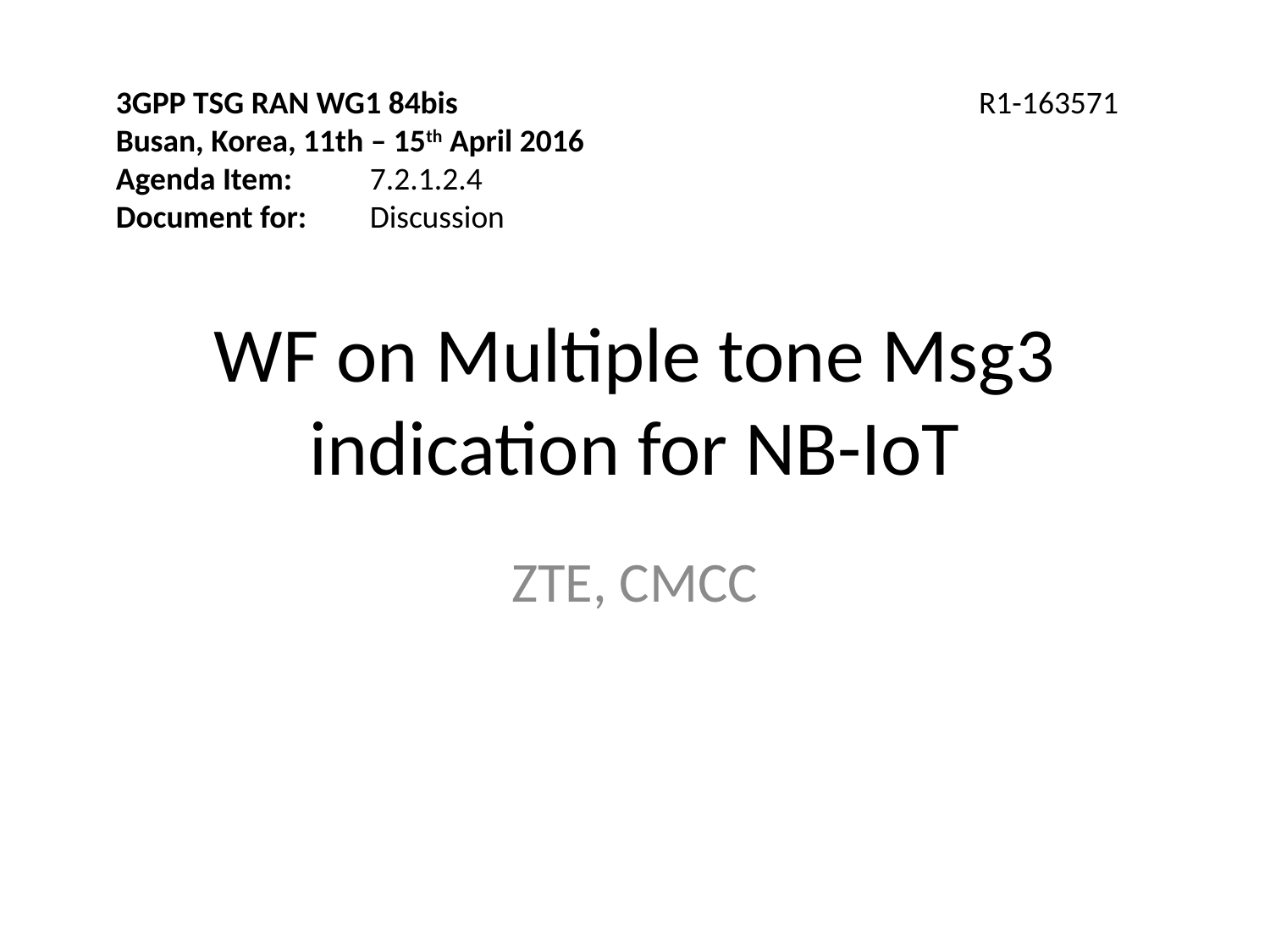

3GPP TSG RAN WG1 84bis	                                                                   R1-163571
Busan, Korea, 11th – 15th April 2016
Agenda Item:	7.2.1.2.4
Document for:	Discussion

# WF on Multiple tone Msg3 indication for NB-IoT
ZTE, CMCC